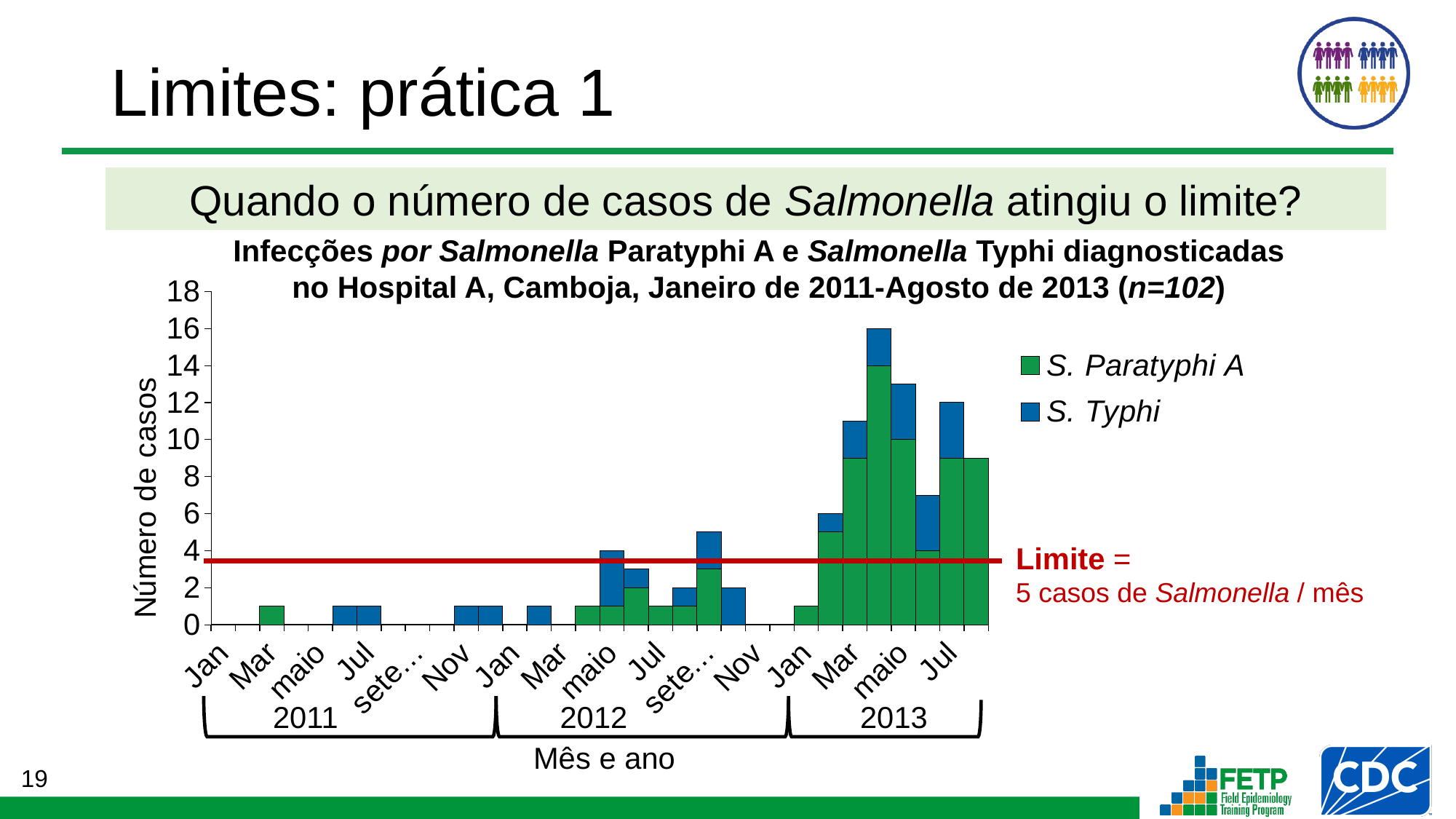

# Limites: prática 1
Quando o número de casos de Salmonella atingiu o limite?
https://www.eurosurveillance.org/content/10.2807/1560-7917.ES2013.18.39.20592
Infecções por Salmonella Paratyphi A e Salmonella Typhi diagnosticadas no Hospital A, Camboja, Janeiro de 2011-Agosto de 2013 (n=102)

### Chart

| Category | S. Paratyphi A | S. Typhi |
|---|---|---|
| Jan | 0.0 | 0.0 |
| Fev | 0.0 | 0.0 |
| Mar | 1.0 | 0.0 |
| abril | 0.0 | 0.0 |
| maio | 0.0 | 0.0 |
| Jun | 0.0 | 1.0 |
| Jul | 0.0 | 1.0 |
| agosto | 0.0 | 0.0 |
| setembro | 0.0 | 0.0 |
| outubro | 0.0 | 0.0 |
| Nov | 0.0 | 1.0 |
| Dez | 0.0 | 1.0 |
| Jan | 0.0 | 0.0 |
| Fev | 0.0 | 1.0 |
| Mar | 0.0 | 0.0 |
| abril | 1.0 | 0.0 |
| maio | 1.0 | 3.0 |
| Jun | 2.0 | 1.0 |
| Jul | 1.0 | 0.0 |
| agosto | 1.0 | 1.0 |
| setembro | 3.0 | 2.0 |
| outubro | 0.0 | 2.0 |
| Nov | 0.0 | 0.0 |
| Dez | 0.0 | 0.0 |
| Jan | 1.0 | 0.0 |
| Fev | 5.0 | 1.0 |
| Mar | 9.0 | 2.0 |
| abril | 14.0 | 2.0 |
| maio | 10.0 | 3.0 |
| Jun | 4.0 | 3.0 |
| Jul | 9.0 | 3.0 |
| agosto | 9.0 | 0.0 |
Limite =
5 casos de Salmonella / mês

2011 	2012 	2013
Mês e ano